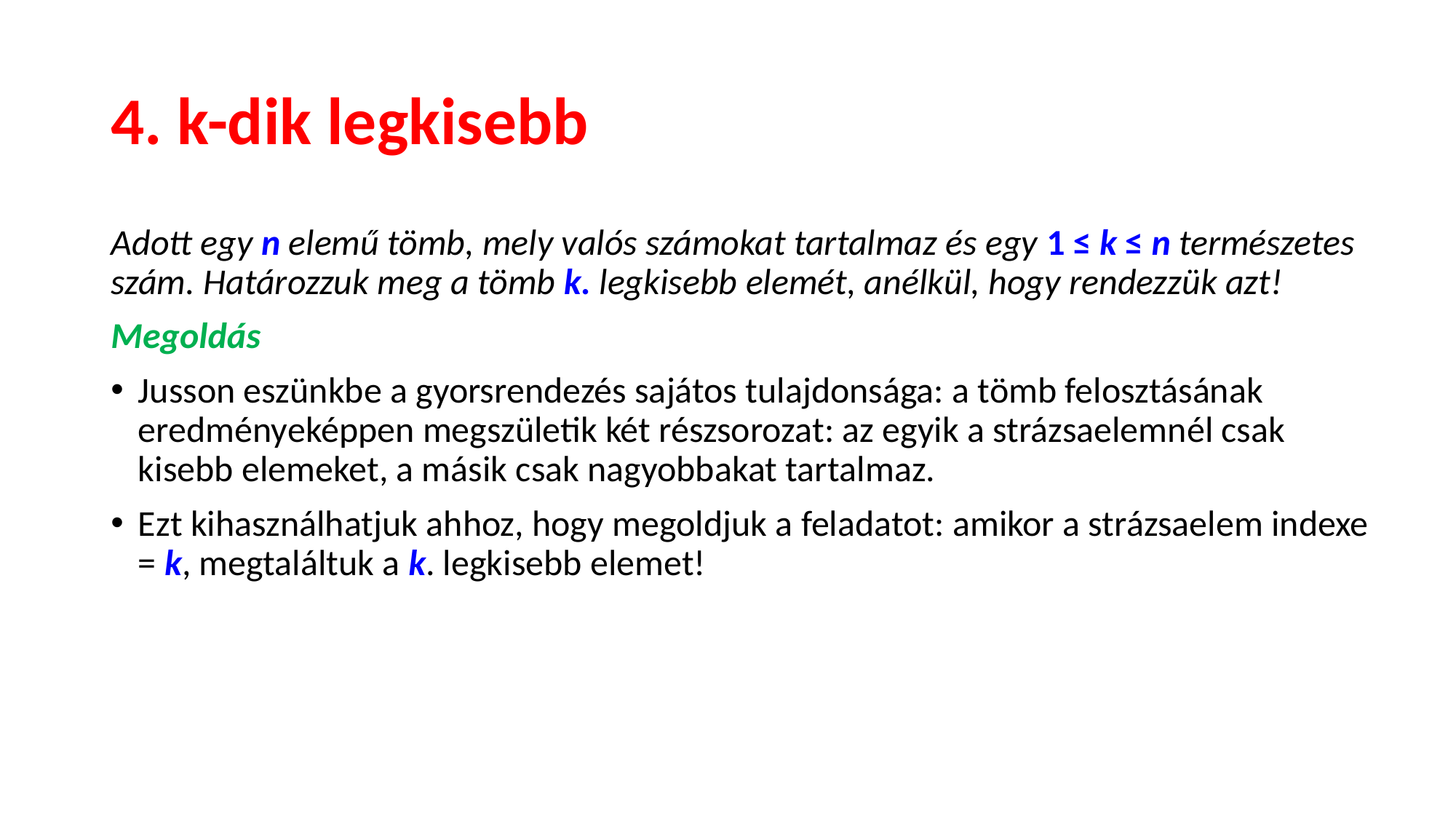

# 4. k-dik legkisebb
Adott egy n elemű tömb, mely valós számokat tartalmaz és egy 1 ≤ k ≤ n természetes szám. Határozzuk meg a tömb k. legkisebb elemét, anélkül, hogy rendezzük azt!
Megoldás
Jusson eszünkbe a gyorsrendezés sajátos tulajdonsága: a tömb felosztásának eredményeképpen megszületik két részsorozat: az egyik a strázsaelemnél csak kisebb elemeket, a másik csak nagyobbakat tartalmaz.
Ezt kihasználhatjuk ahhoz, hogy megoldjuk a feladatot: amikor a strázsaelem indexe = k, megtaláltuk a k. legkisebb elemet!